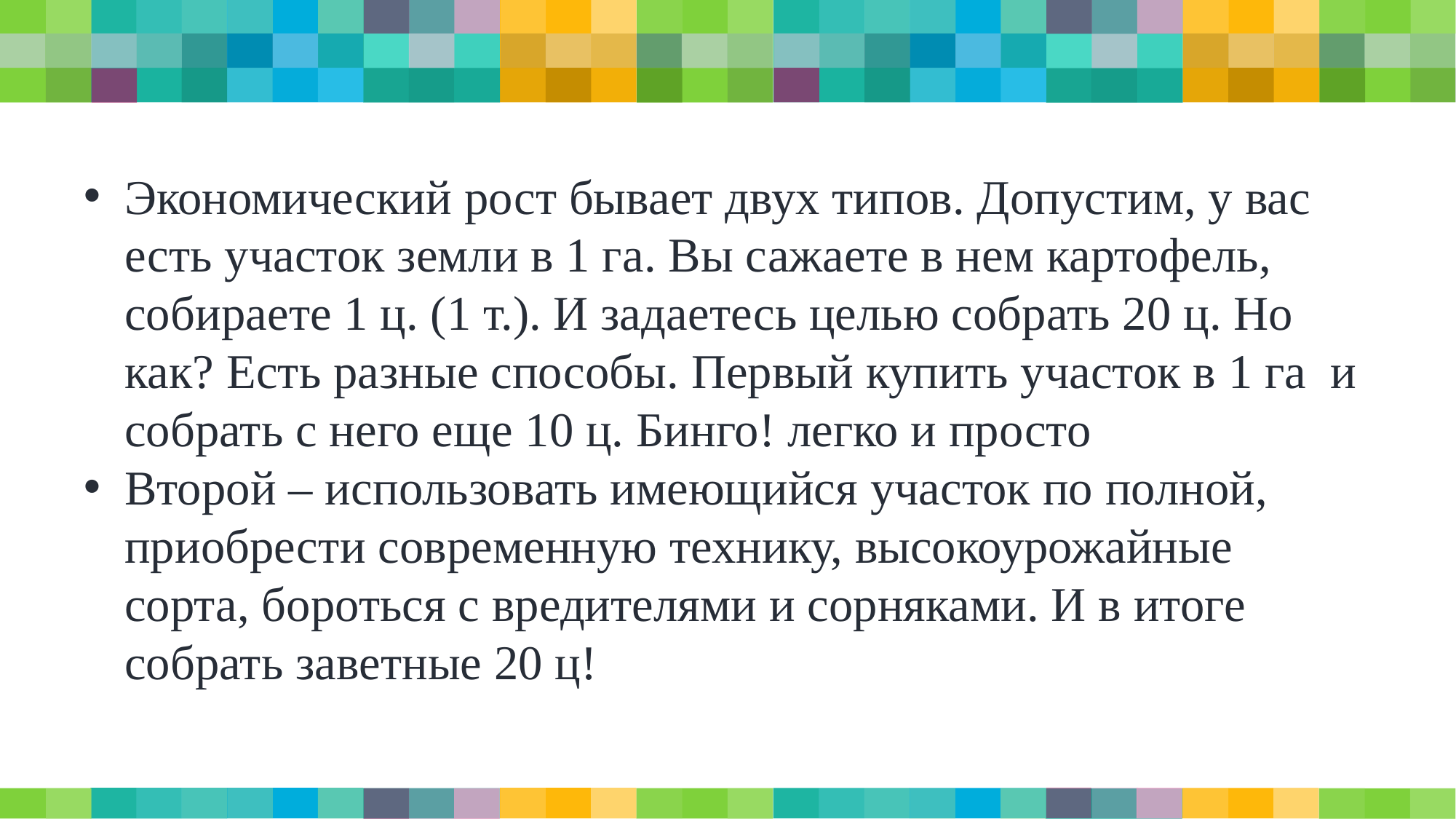

#
Экономический рост бывает двух типов. Допустим, у вас есть участок земли в 1 га. Вы сажаете в нем картофель, собираете 1 ц. (1 т.). И задаетесь целью собрать 20 ц. Но как? Есть разные способы. Первый купить участок в 1 га  и собрать с него еще 10 ц. Бинго! легко и просто
Второй – использовать имеющийся участок по полной, приобрести современную технику, высокоурожайные сорта, бороться с вредителями и сорняками. И в итоге собрать заветные 20 ц!